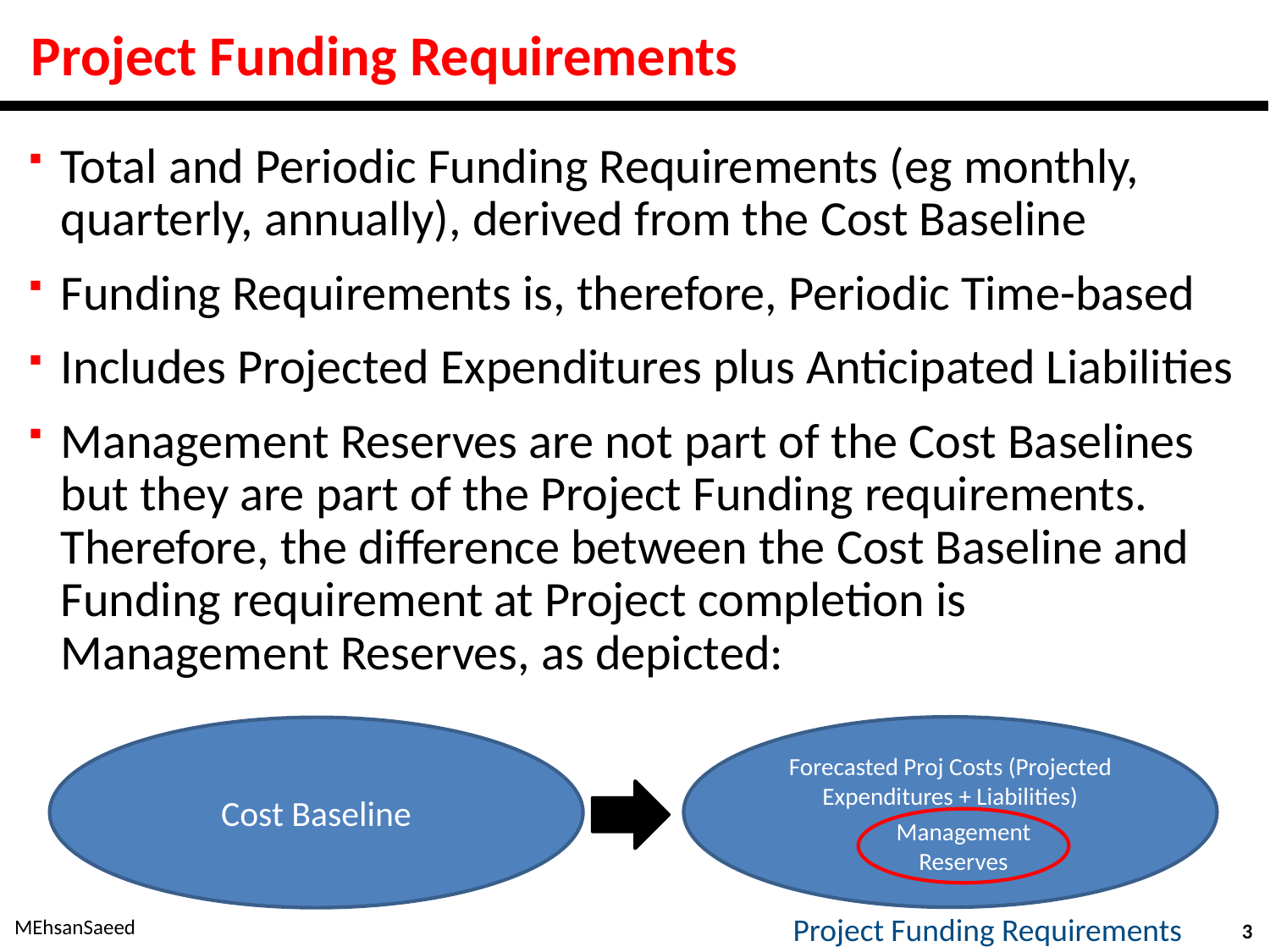

# Project Funding Requirements
Total and Periodic Funding Requirements (eg monthly, quarterly, annually), derived from the Cost Baseline
Funding Requirements is, therefore, Periodic Time-based
Includes Projected Expenditures plus Anticipated Liabilities
Management Reserves are not part of the Cost Baselines but they are part of the Project Funding requirements. Therefore, the difference between the Cost Baseline and Funding requirement at Project completion is Management Reserves, as depicted:
Forecasted Proj Costs (Projected Expenditures + Liabilities)
Project Funding Requirements
Cost Baseline

Management Reserves
MEhsanSaeed
3